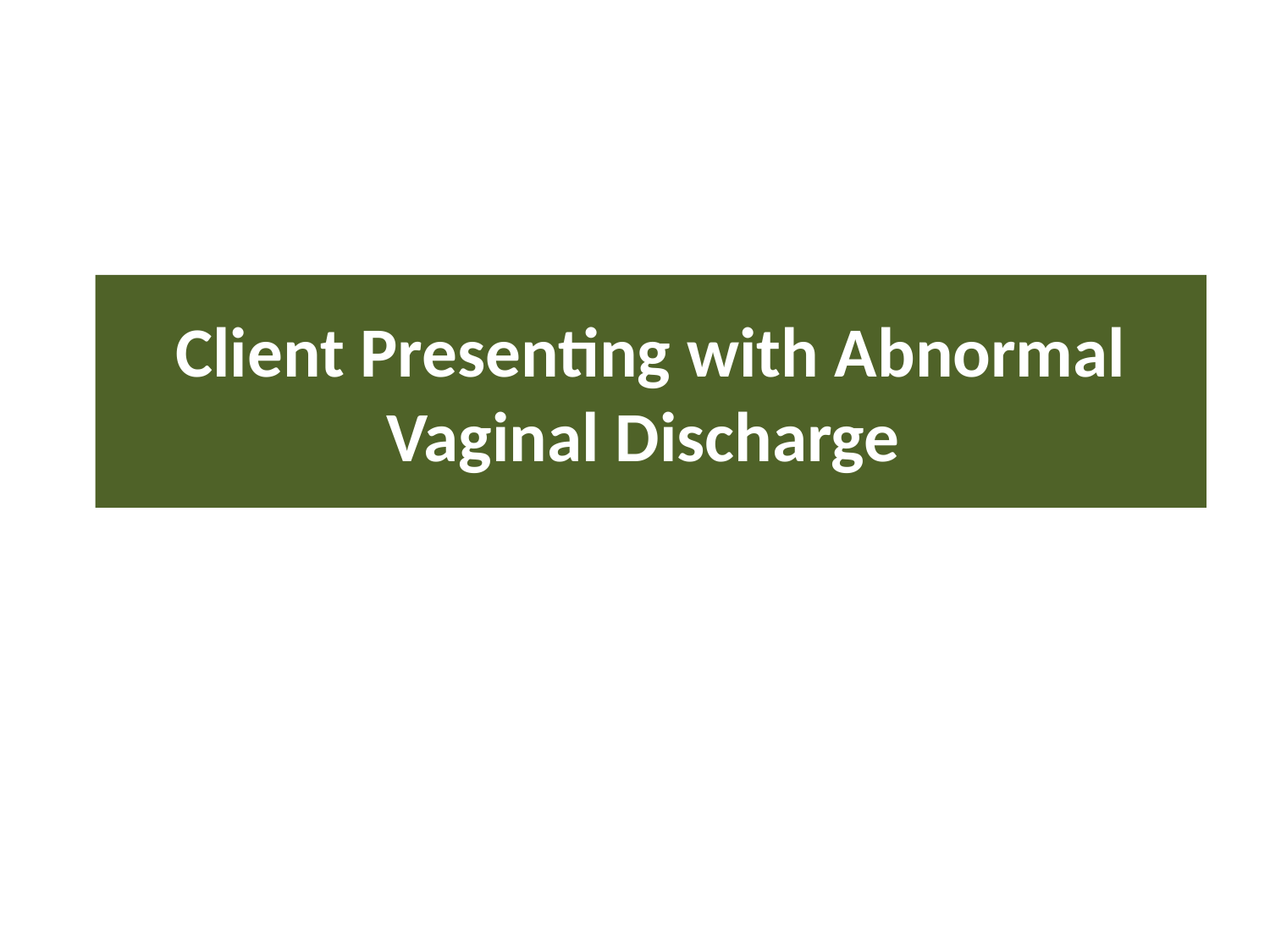

# Client Presenting with Abnormal Vaginal Discharge